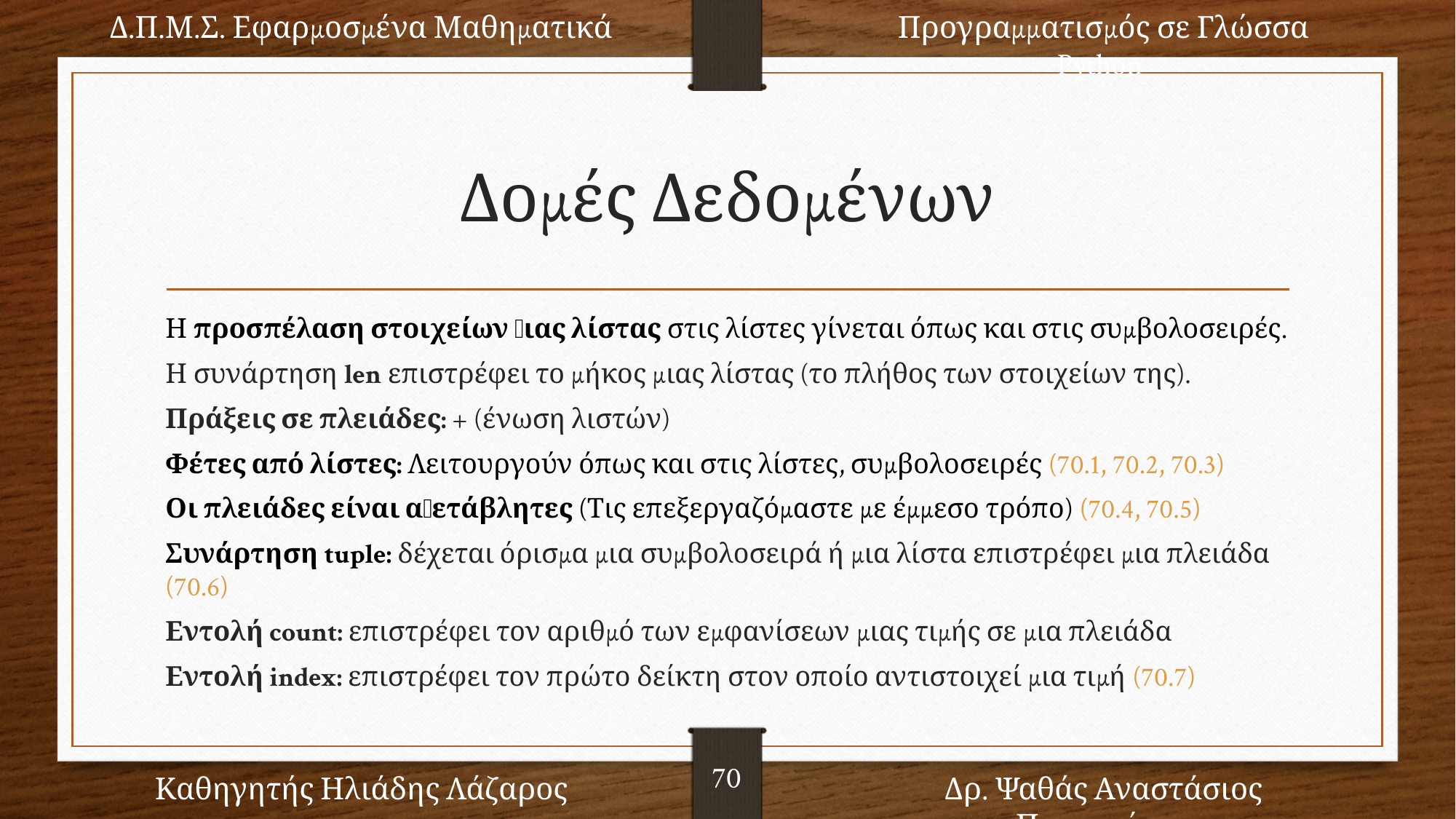

Δ.Π.Μ.Σ. Εφαρμοσμένα Μαθηματικά
Προγραμματισμός σε Γλώσσα Python
70
Καθηγητής Ηλιάδης Λάζαρος
Δρ. Ψαθάς Αναστάσιος Παναγιώτης
# Δομές Δεδομένων
Η προσπέλαση στοιχείων μιας λίστας στις λίστες γίνεται όπως και στις συμβολοσειρές.
Η συνάρτηση len επιστρέφει το μήκος μιας λίστας (το πλήθος των στοιχείων της).
Πράξεις σε πλειάδες: + (ένωση λιστών)
Φέτες από λίστες: Λειτουργούν όπως και στις λίστες, συμβολοσειρές (70.1, 70.2, 70.3)
Οι πλειάδες είναι αμετάβλητες (Τις επεξεργαζόμαστε με έμμεσο τρόπο) (70.4, 70.5)
Συνάρτηση tuple: δέχεται όρισμα μια συμβολοσειρά ή μια λίστα επιστρέφει μια πλειάδα (70.6)
Εντολή count: επιστρέφει τον αριθμό των εμφανίσεων μιας τιμής σε μια πλειάδα
Εντολή index: επιστρέφει τον πρώτο δείκτη στον οποίο αντιστοιχεί μια τιμή (70.7)